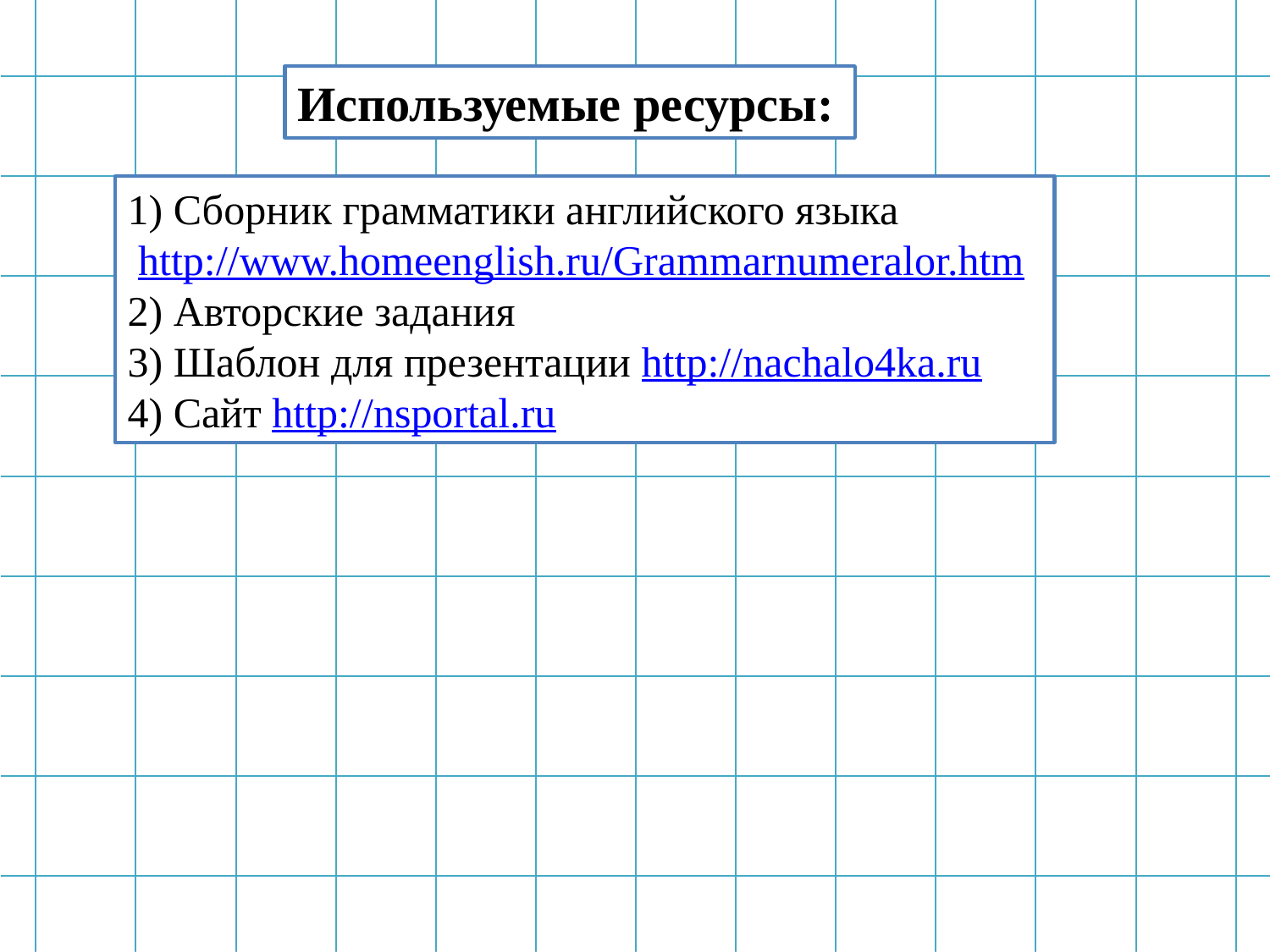

Используемые ресурсы:
1) Сборник грамматики английского языка
 http://www.homeenglish.ru/Grammarnumeralor.htm
2) Авторские задания
3) Шаблон для презентации http://nachalo4ka.ru
4) Сайт http://nsportal.ru